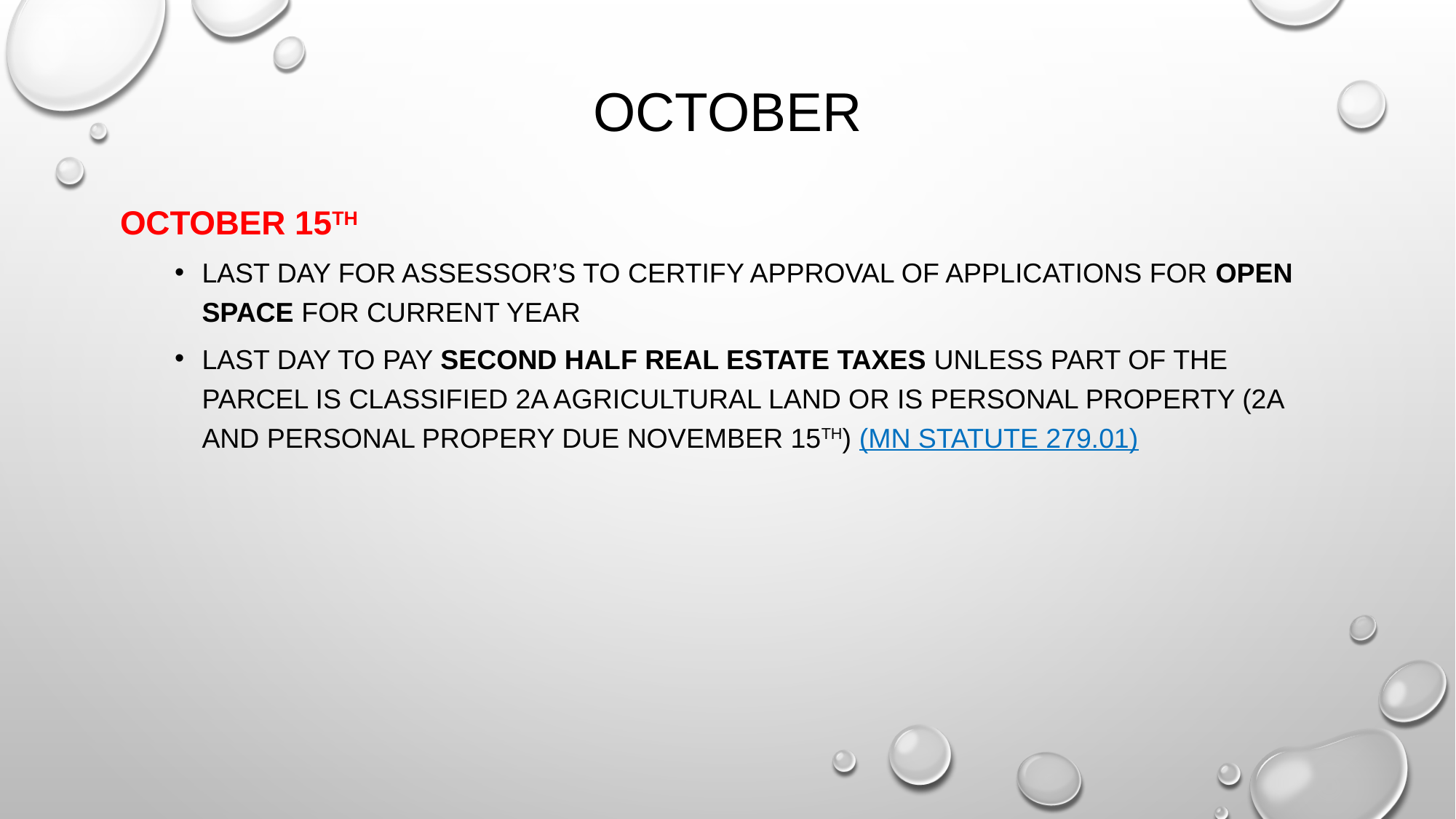

# october
October 15th
Last day for assessor’s to certify approval of applications for open space for current year
Last day to pay second half real estate taxes unless part of the parcel is classified 2a agricultural land OR IS PERSONAL PROPERTY (2a AND PERSONAL PROPERY due November 15th) (mn statute 279.01)